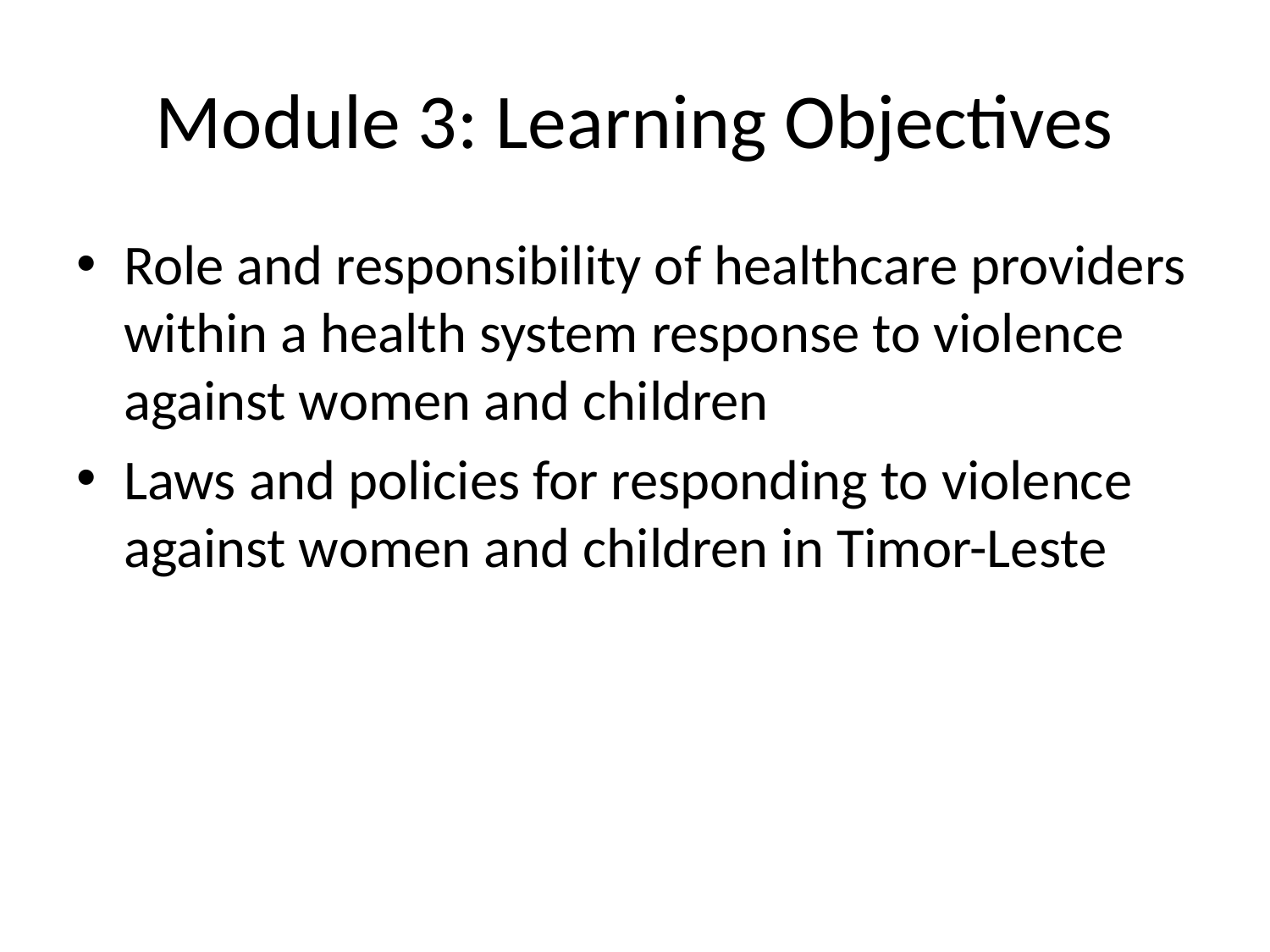

# Module 3: Learning Objectives
Role and responsibility of healthcare providers within a health system response to violence against women and children
Laws and policies for responding to violence against women and children in Timor-Leste